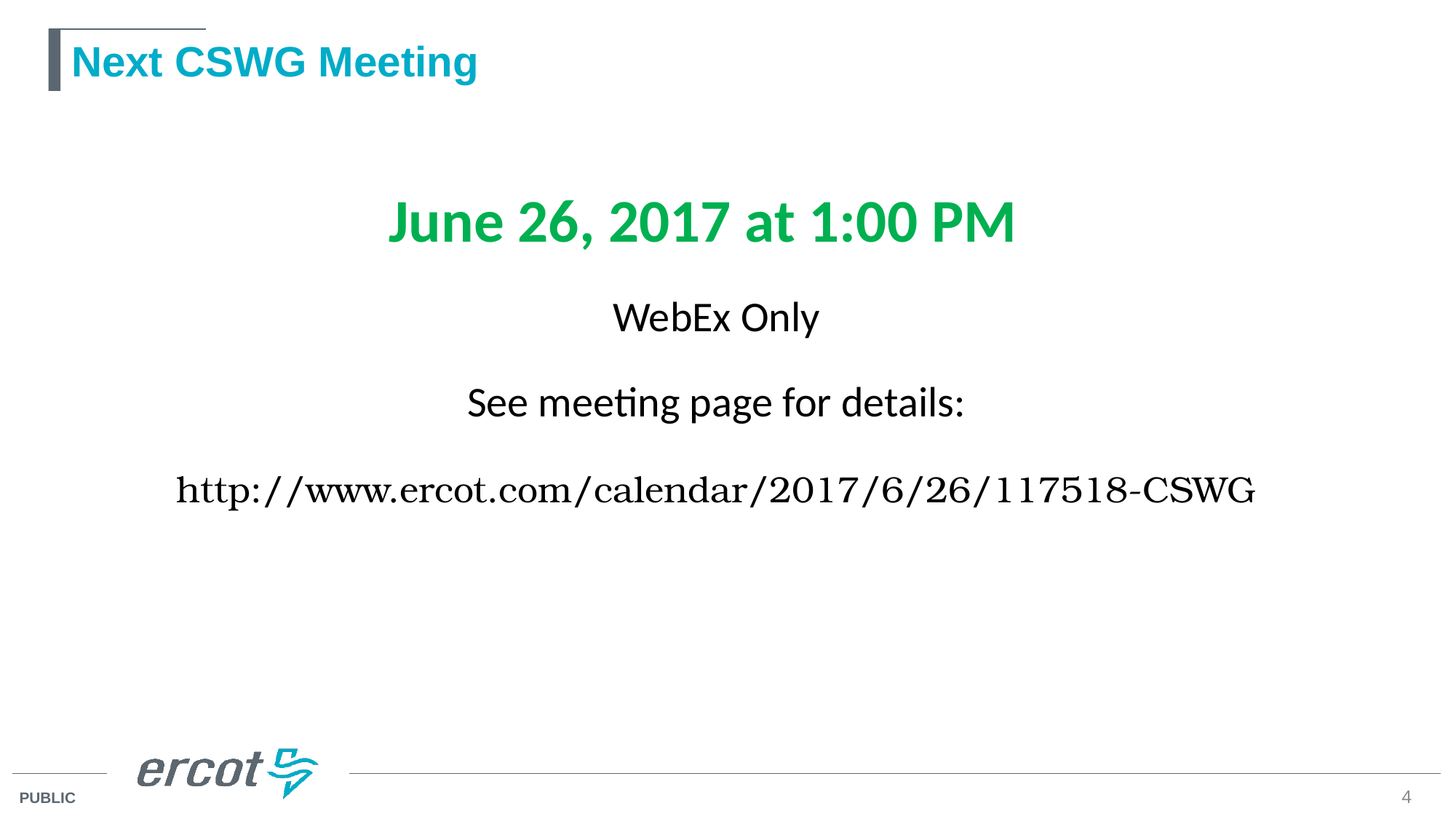

# Next CSWG Meeting
| June 26, 2017 at 1:00 PM WebEx Only See meeting page for details: http://www.ercot.com/calendar/2017/6/26/117518-CSWG |
| --- |
|  |
4